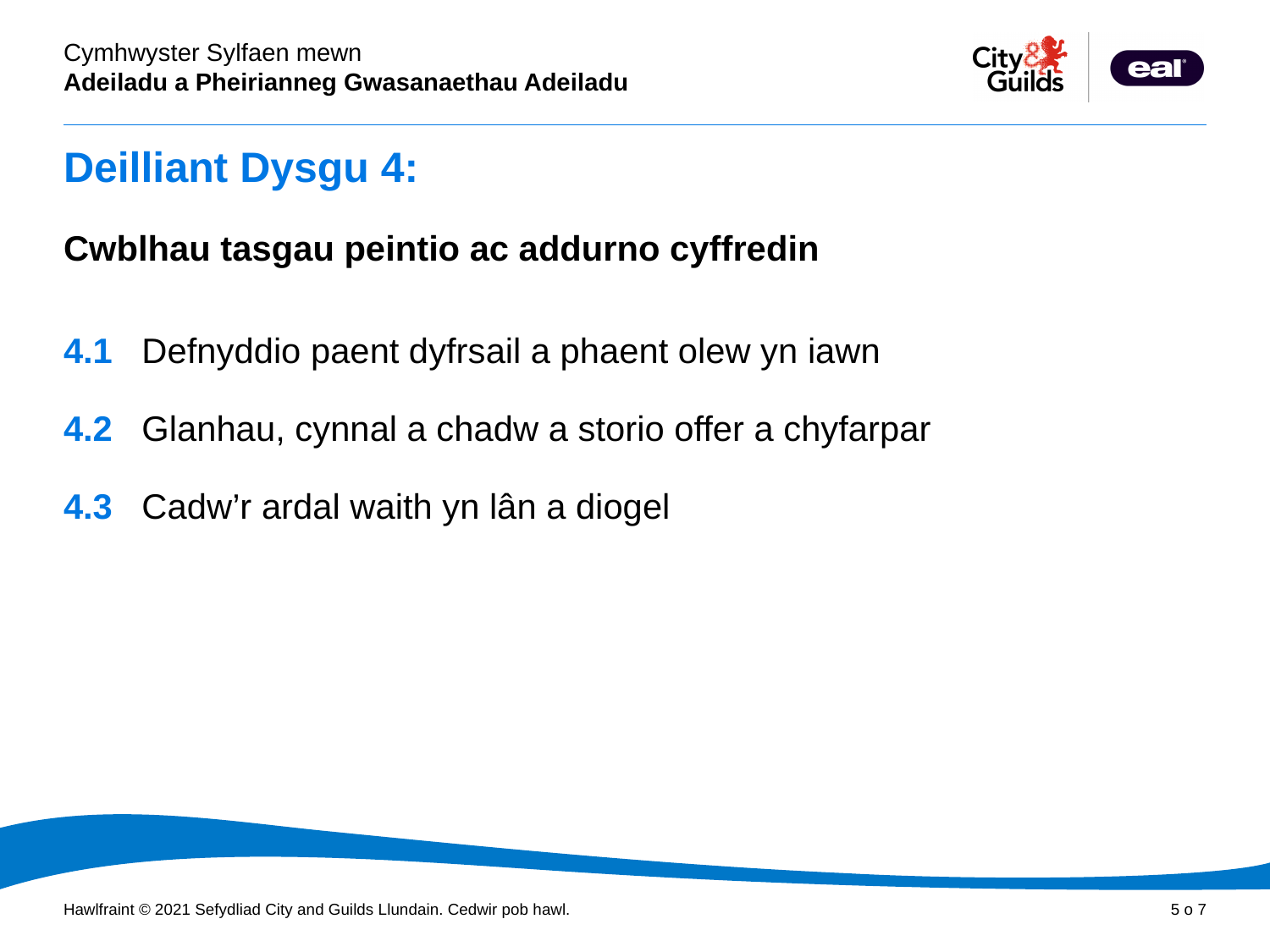

# Deilliant Dysgu 4:
Cwblhau tasgau peintio ac addurno cyffredin
4.1   Defnyddio paent dyfrsail a phaent olew yn iawn
4.2   Glanhau, cynnal a chadw a storio offer a chyfarpar
4.3   Cadw’r ardal waith yn lân a diogel